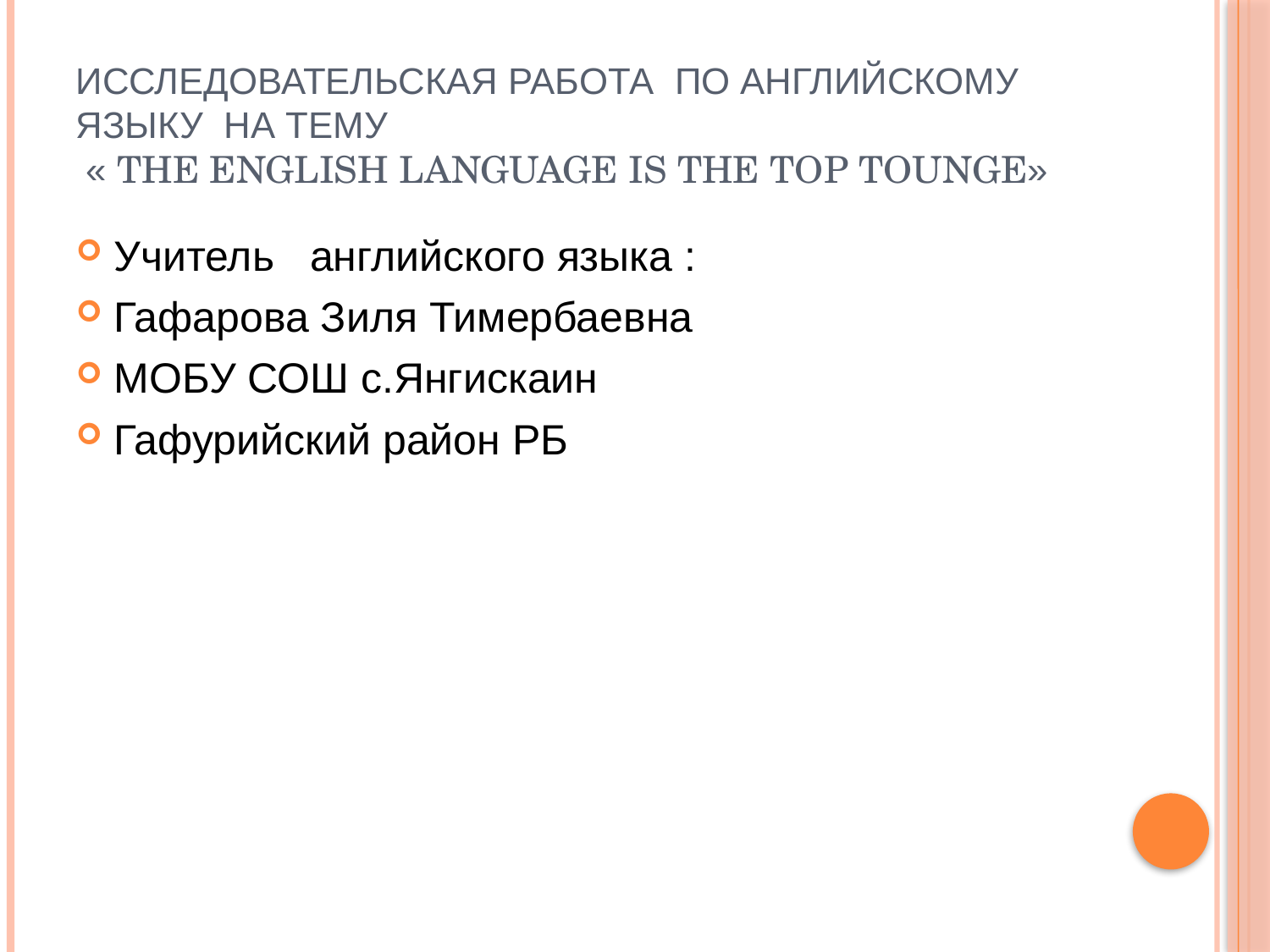

# Исследовательская работа  по английскому языку  на тему « The English language is the top tounge»
Учитель   английского языка :
Гафарова Зиля Тимербаевна
МОБУ СОШ с.Янгискаин
Гафурийский район РБ